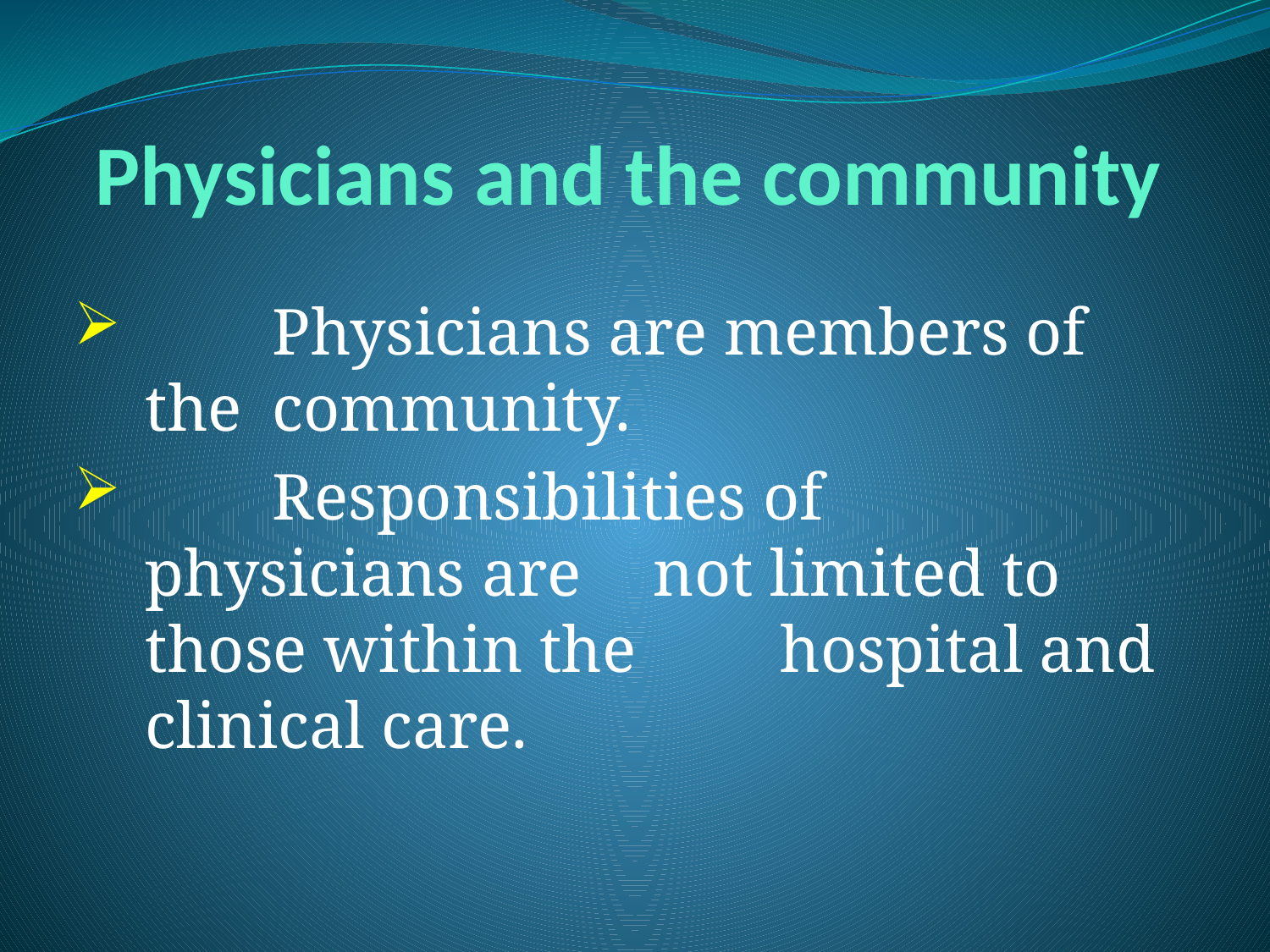

# Physicians and the community
	Physicians are members of the 	community.
	Responsibilities of physicians are 	not limited to those within the 	hospital and clinical care.